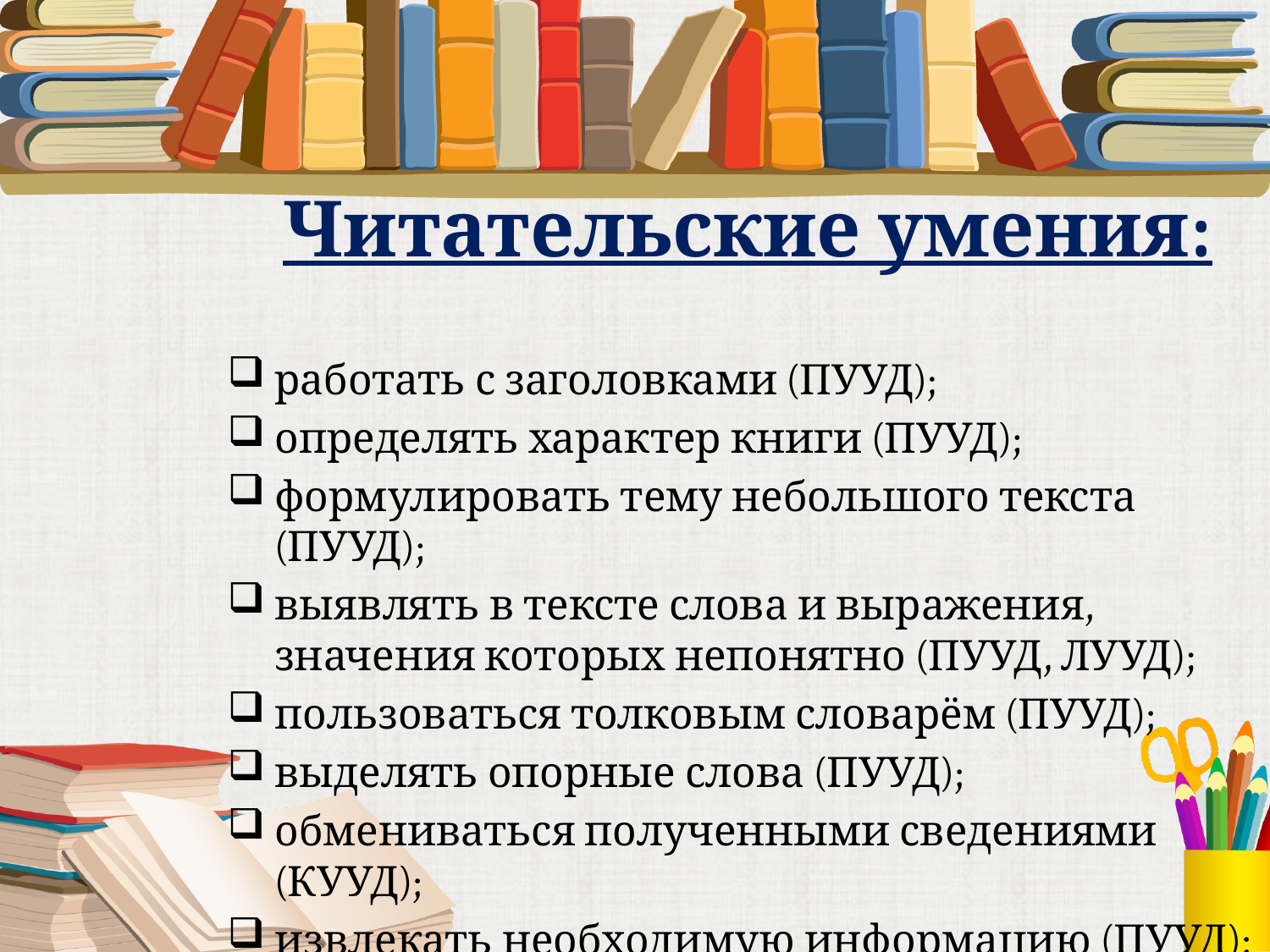

# Читательские умения:
работать с заголовками (ПУУД);
определять характер книги (ПУУД);
формулировать тему небольшого текста (ПУУД);
выявлять в тексте слова и выражения, значения которых непонятно (ПУУД, ЛУУД);
пользоваться толковым словарём (ПУУД);
выделять опорные слова (ПУУД);
обмениваться полученными сведениями (КУУД);
извлекать необходимую информацию (ПУУД);